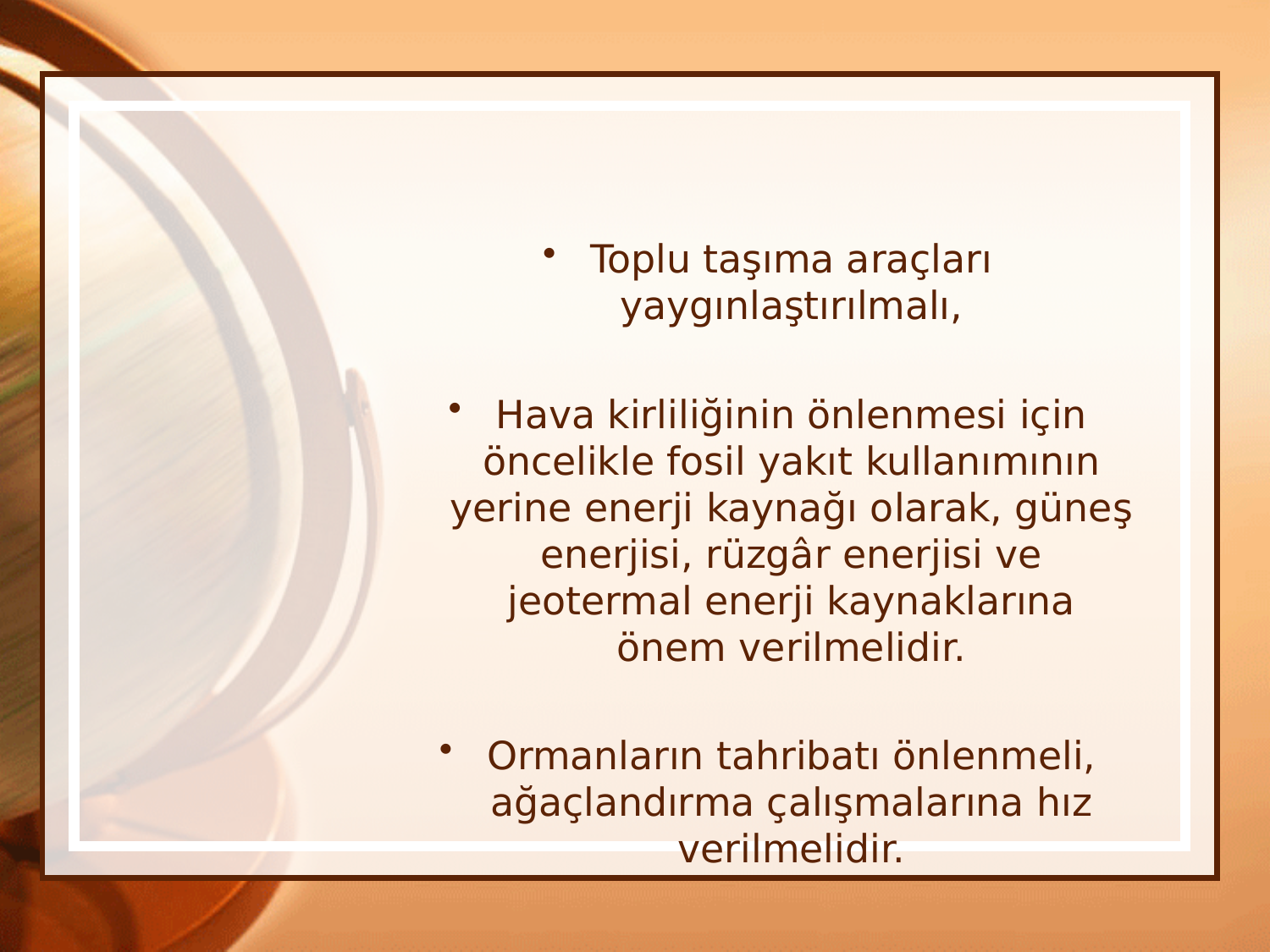

#
Toplu taşıma araçları yaygınlaştırılmalı,

Hava kirliliğinin önlenmesi için öncelikle fosil yakıt kullanımının yerine enerji kaynağı olarak, güneş enerjisi, rüzgâr enerjisi ve jeotermal enerji kaynaklarına önem verilmelidir.

Ormanların tahribatı önlenmeli, ağaçlandırma çalışmalarına hız verilmelidir.